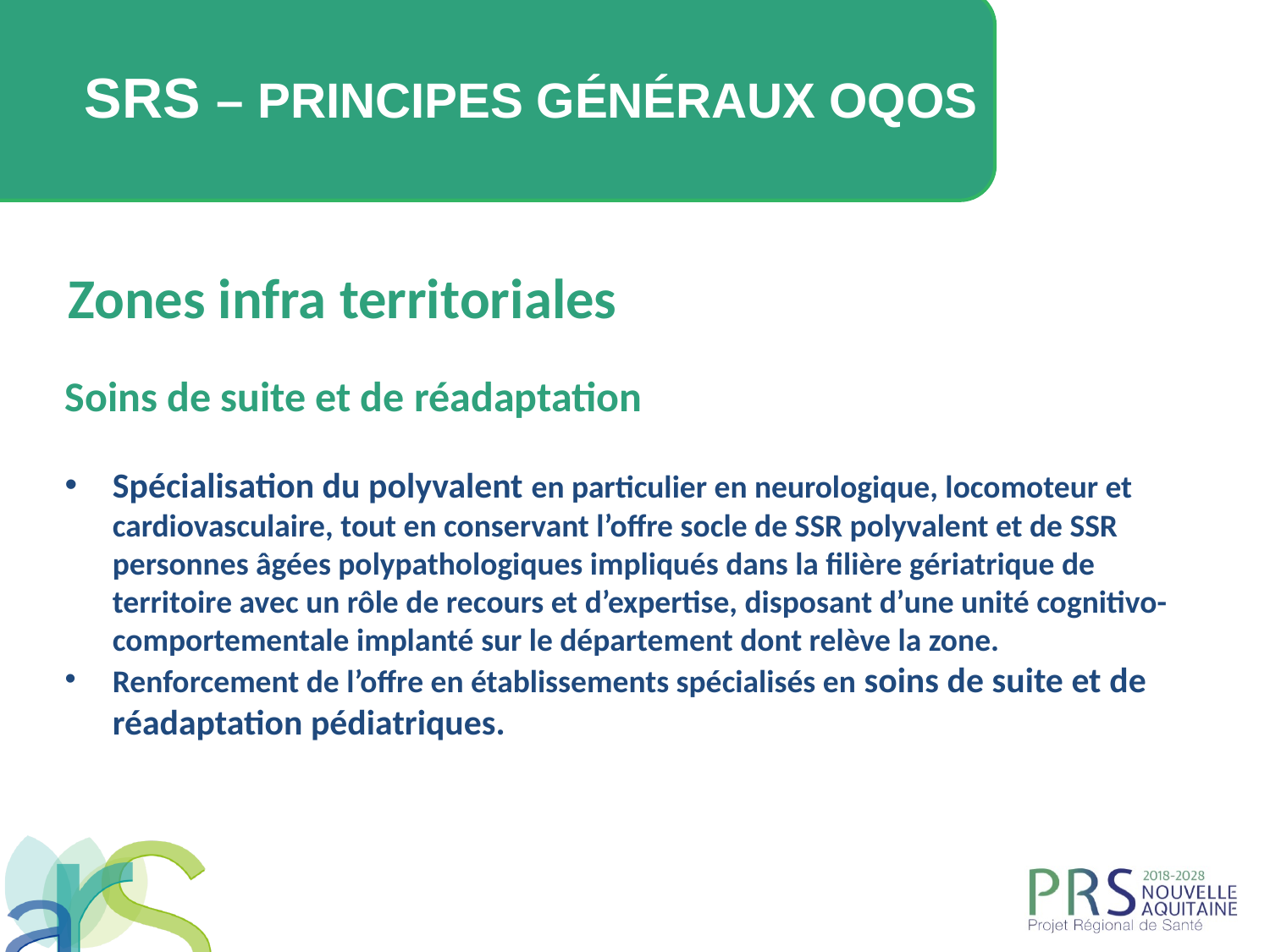

SRS – Principes généraux OQOS
Zones infra territoriales

Soins de suite et de réadaptation

Spécialisation du polyvalent en particulier en neurologique, locomoteur et cardiovasculaire, tout en conservant l’offre socle de SSR polyvalent et de SSR personnes âgées polypathologiques impliqués dans la filière gériatrique de territoire avec un rôle de recours et d’expertise, disposant d’une unité cognitivo-comportementale implanté sur le département dont relève la zone.
Renforcement de l’offre en établissements spécialisés en soins de suite et de réadaptation pédiatriques.